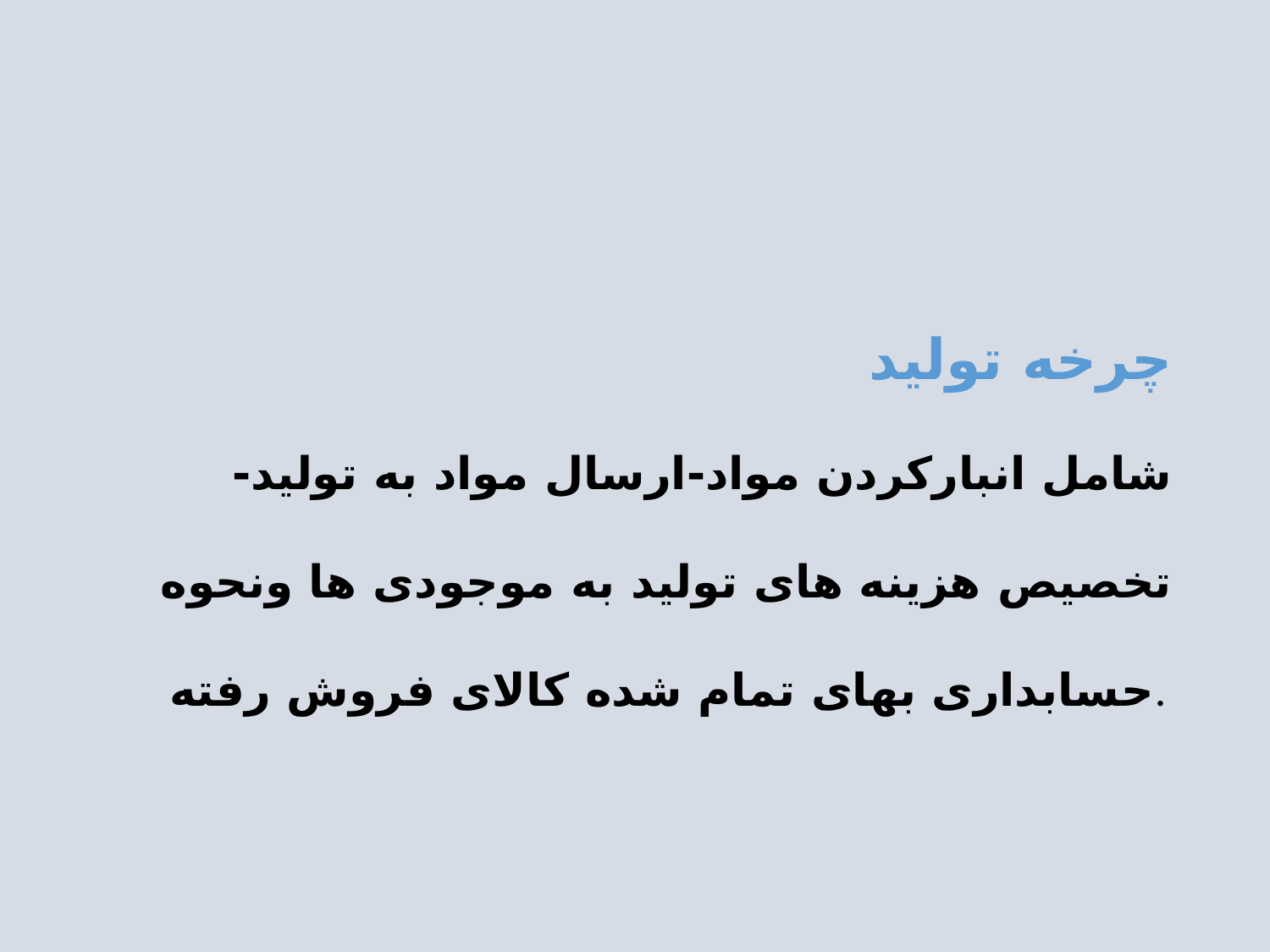

# چرخه تولید شامل انبارکردن مواد-ارسال مواد به تولید-تخصیص هزینه های تولید به موجودی ها ونحوه حسابداری بهای تمام شده کالای فروش رفته.